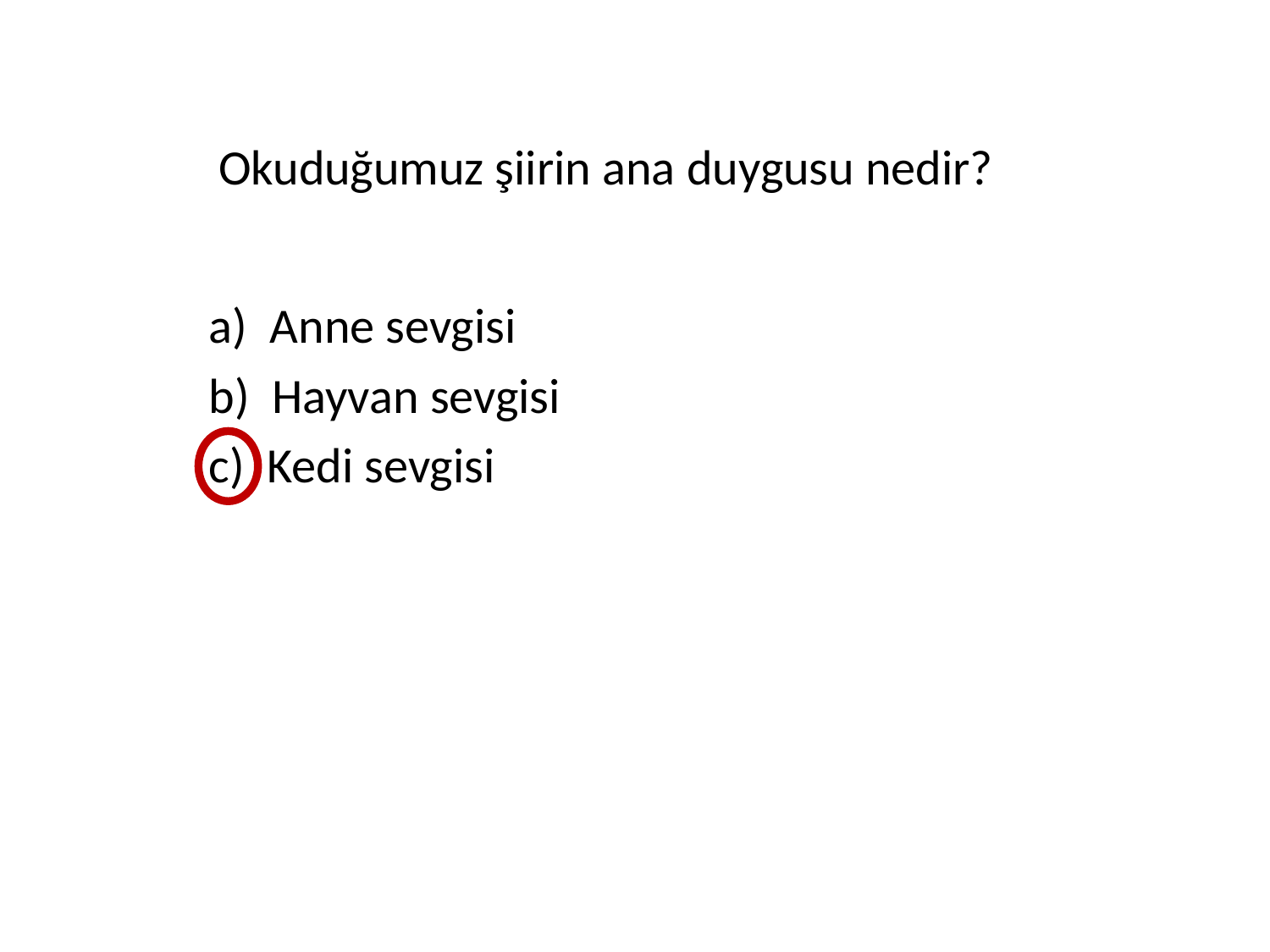

Okuduğumuz şiirin ana duygusu nedir?
	a)  Anne sevgisi
	b)  Hayvan sevgisi
	c)  Kedi sevgisi